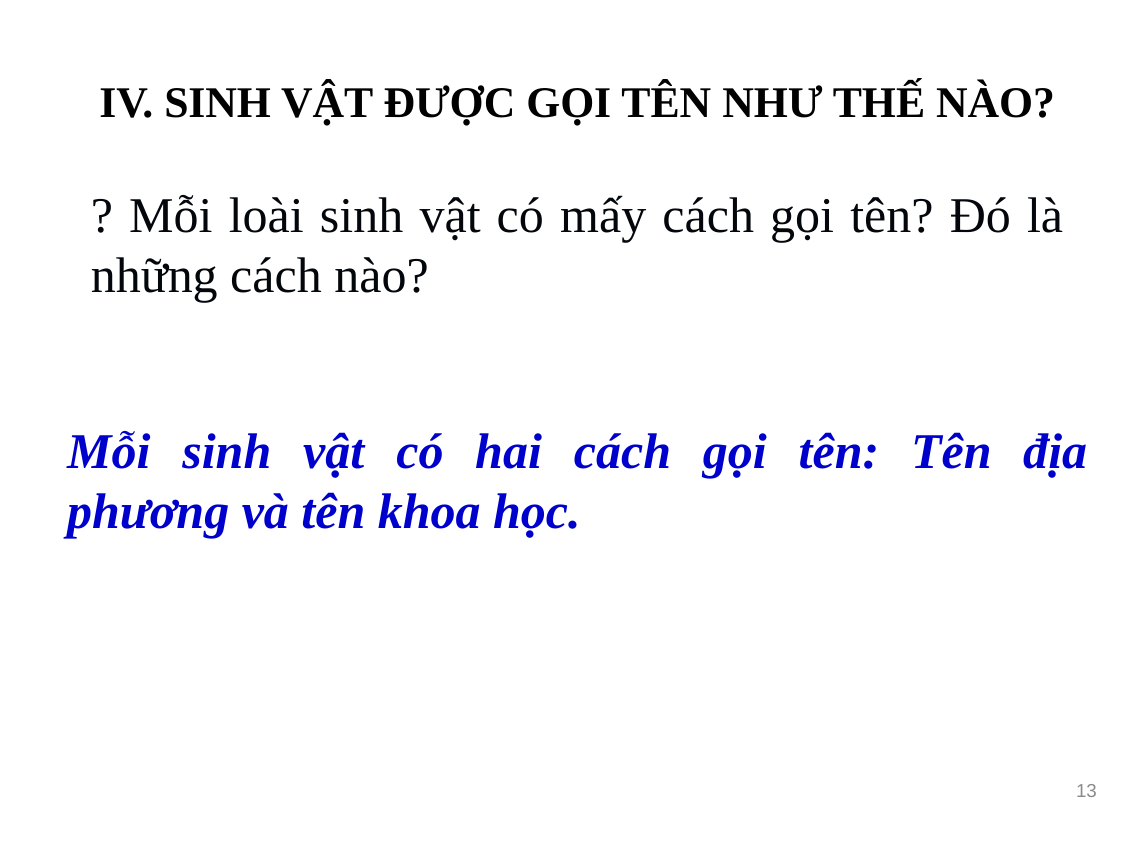

IV. SINH VẬT ĐƯỢC GỌI TÊN NHƯ THẾ NÀO?
? Mỗi loài sinh vật có mấy cách gọi tên? Đó là những cách nào?
Mỗi sinh vật có hai cách gọi tên: Tên địa phương và tên khoa học.
13